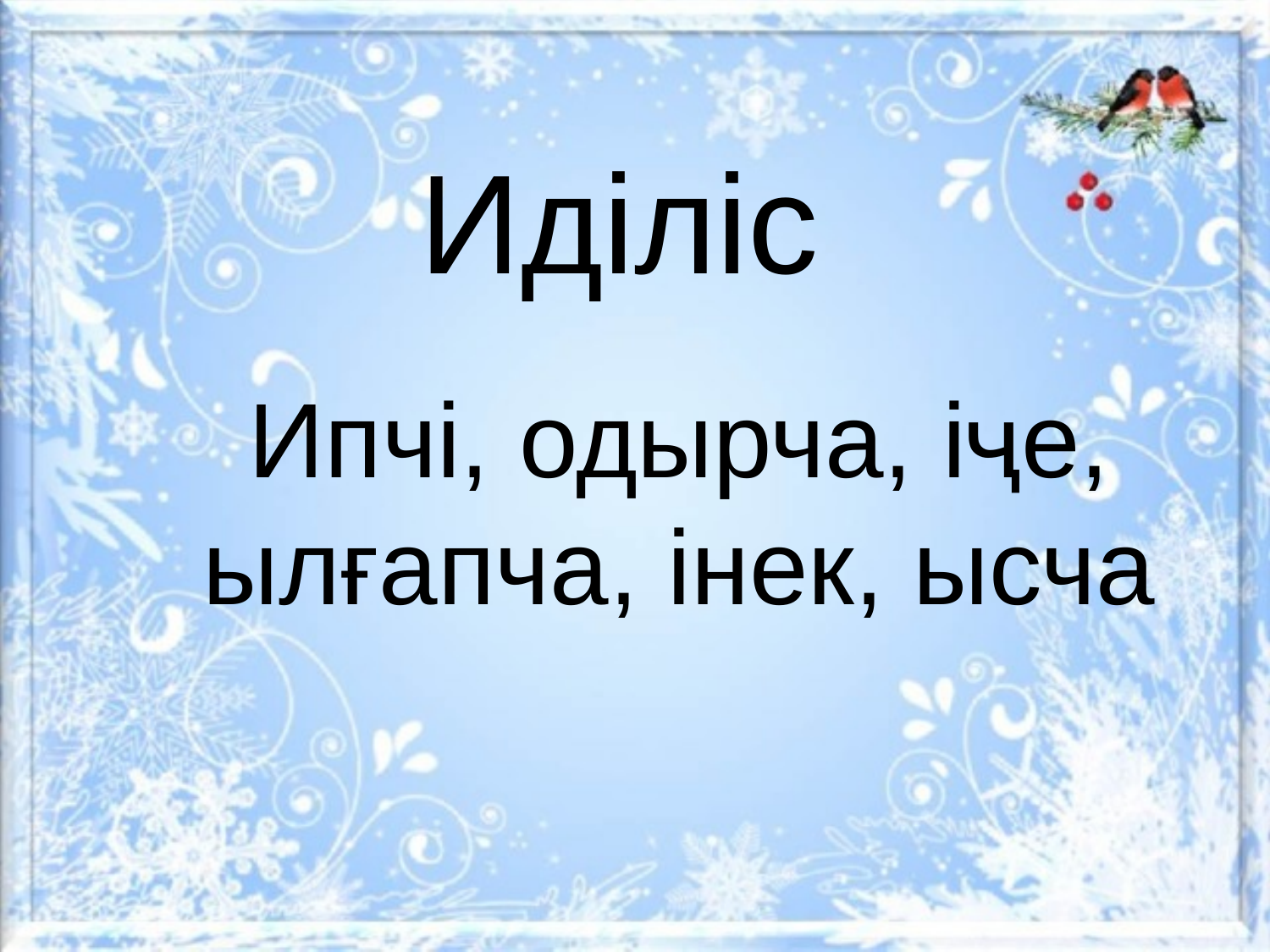

Иділіс
Ипчі, одырча, іҷе, ылғапча, інек, ысча